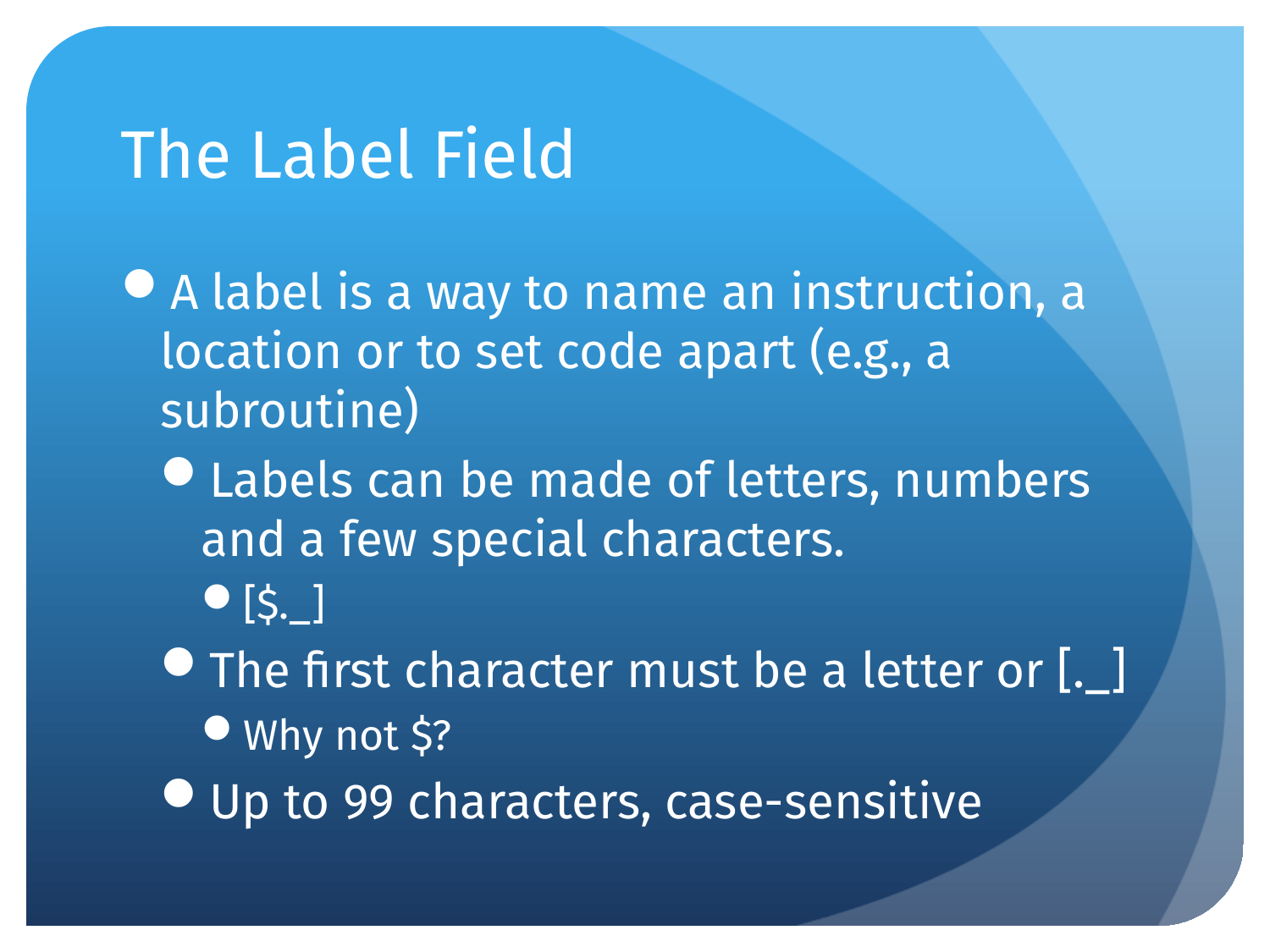

# The Label Field
A label is a way to name an instruction, a location or to set code apart (e.g., a subroutine)
Labels can be made of letters, numbers and a few special characters.
[$._]
The first character must be a letter or [._]
Why not $?
Up to 99 characters, case-sensitive